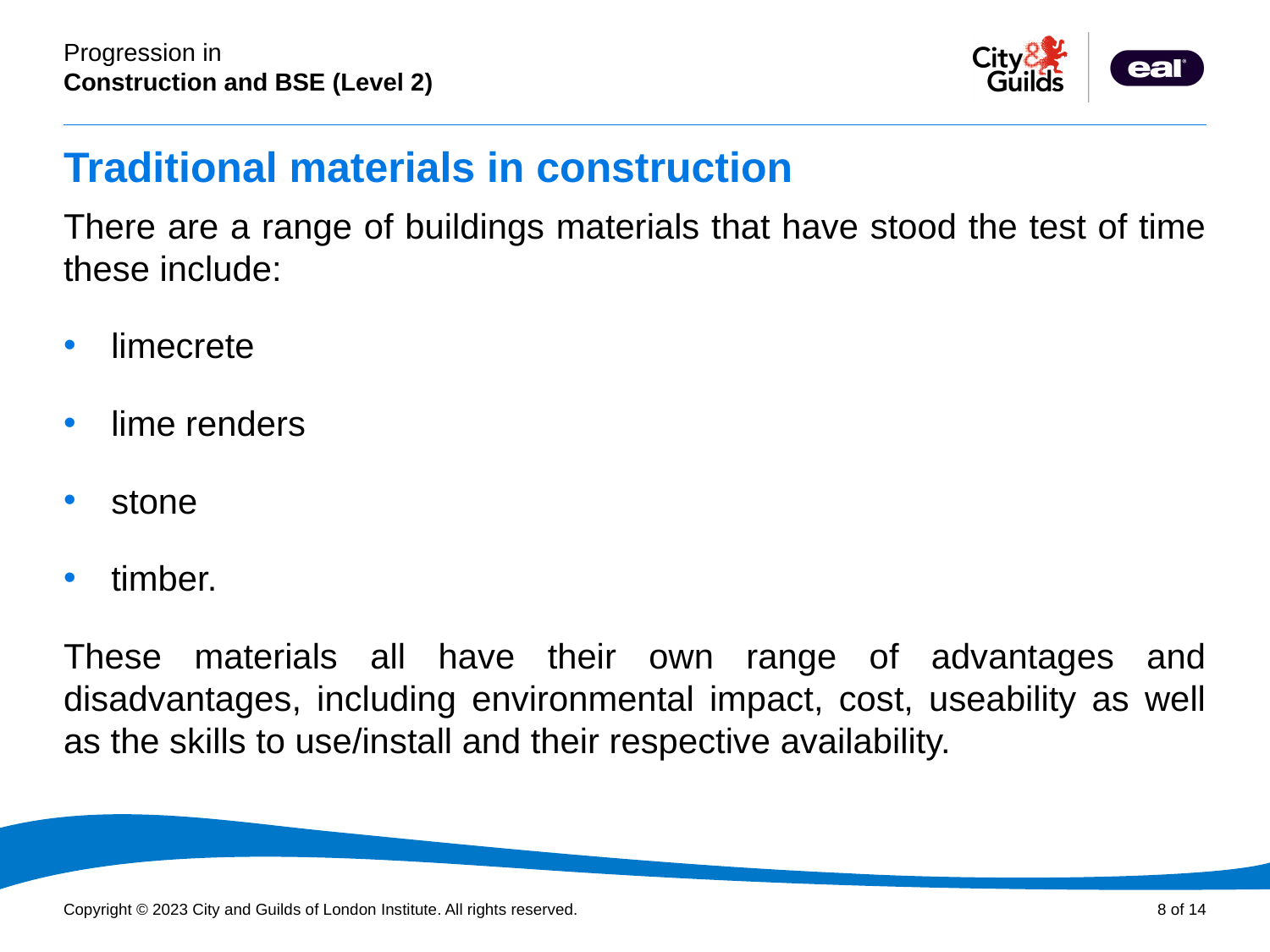

# Traditional materials in construction
There are a range of buildings materials that have stood the test of time these include:
limecrete
lime renders
stone
timber.
These materials all have their own range of advantages and disadvantages, including environmental impact, cost, useability as well as the skills to use/install and their respective availability.